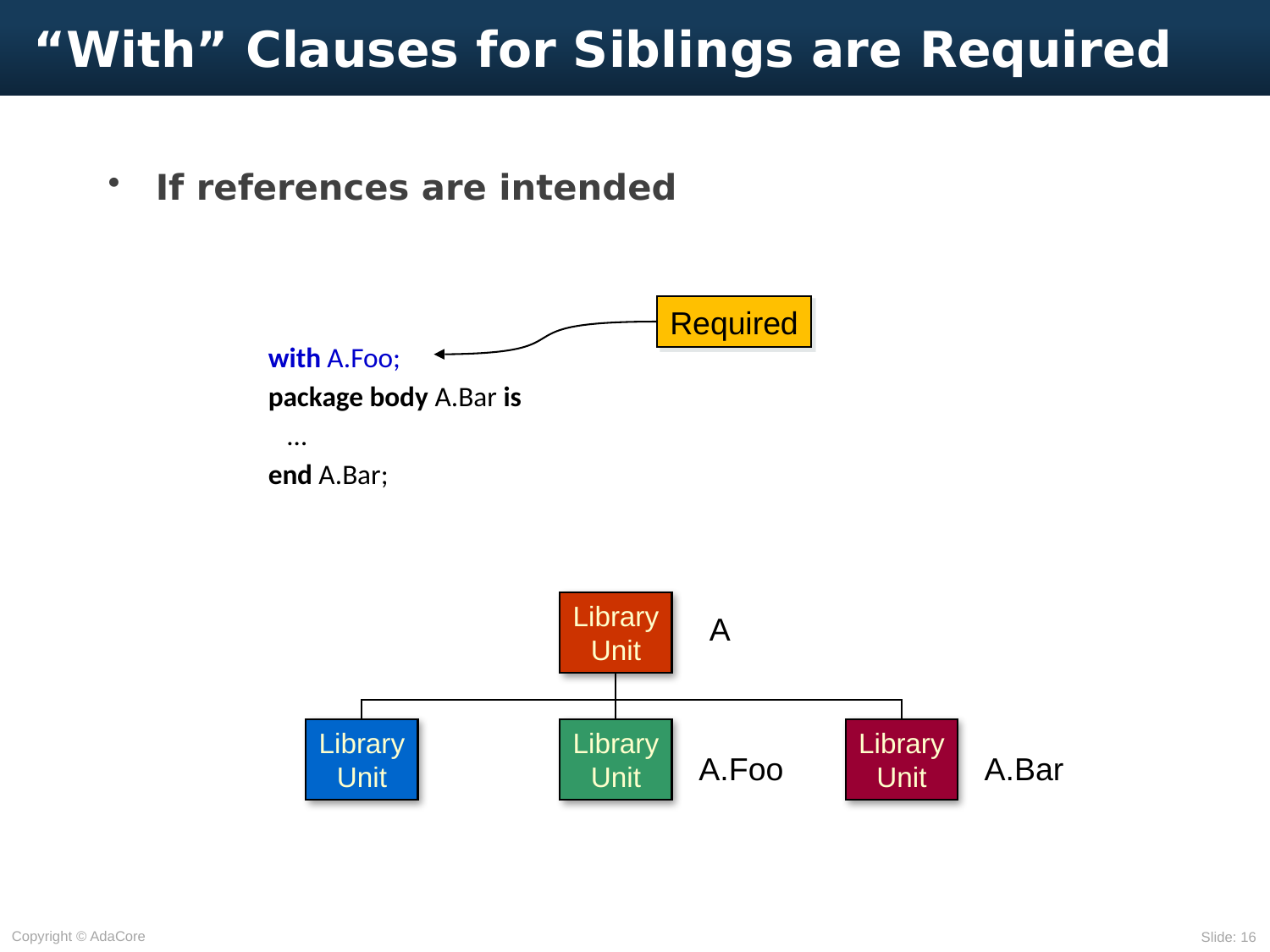

# “With” Clauses for Siblings are Required
If references are intended
Required
with A.Foo;
package body A.Bar is
   …
end A.Bar;

Library
Unit
A
Library
Unit
Library
Unit
Library
Unit
A.Foo
A.Bar